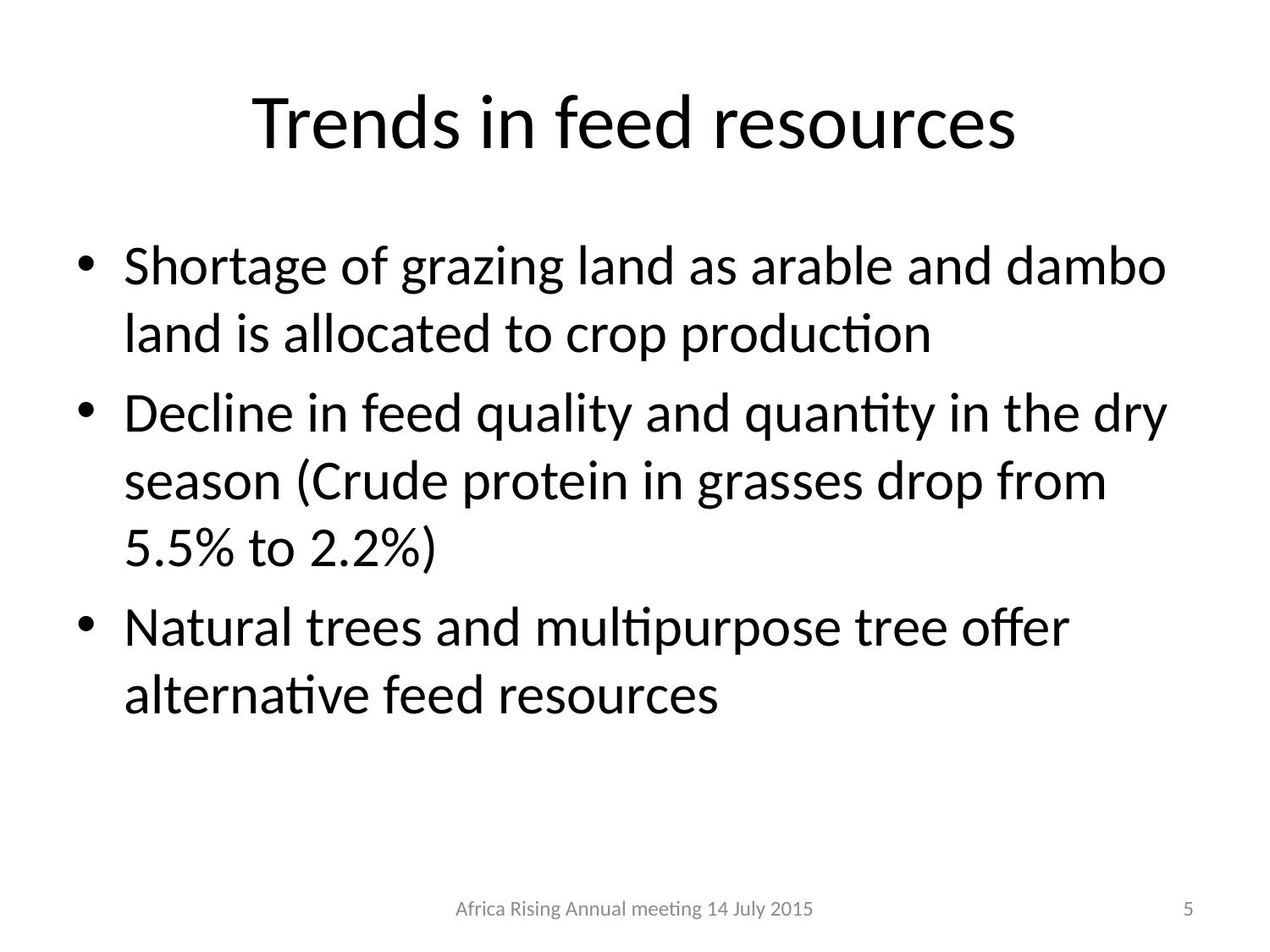

# Trends in feed resources
Shortage of grazing land as arable and dambo land is allocated to crop production
Decline in feed quality and quantity in the dry season (Crude protein in grasses drop from 5.5% to 2.2%)
Natural trees and multipurpose tree offer alternative feed resources
Africa Rising Annual meeting 14 July 2015
5